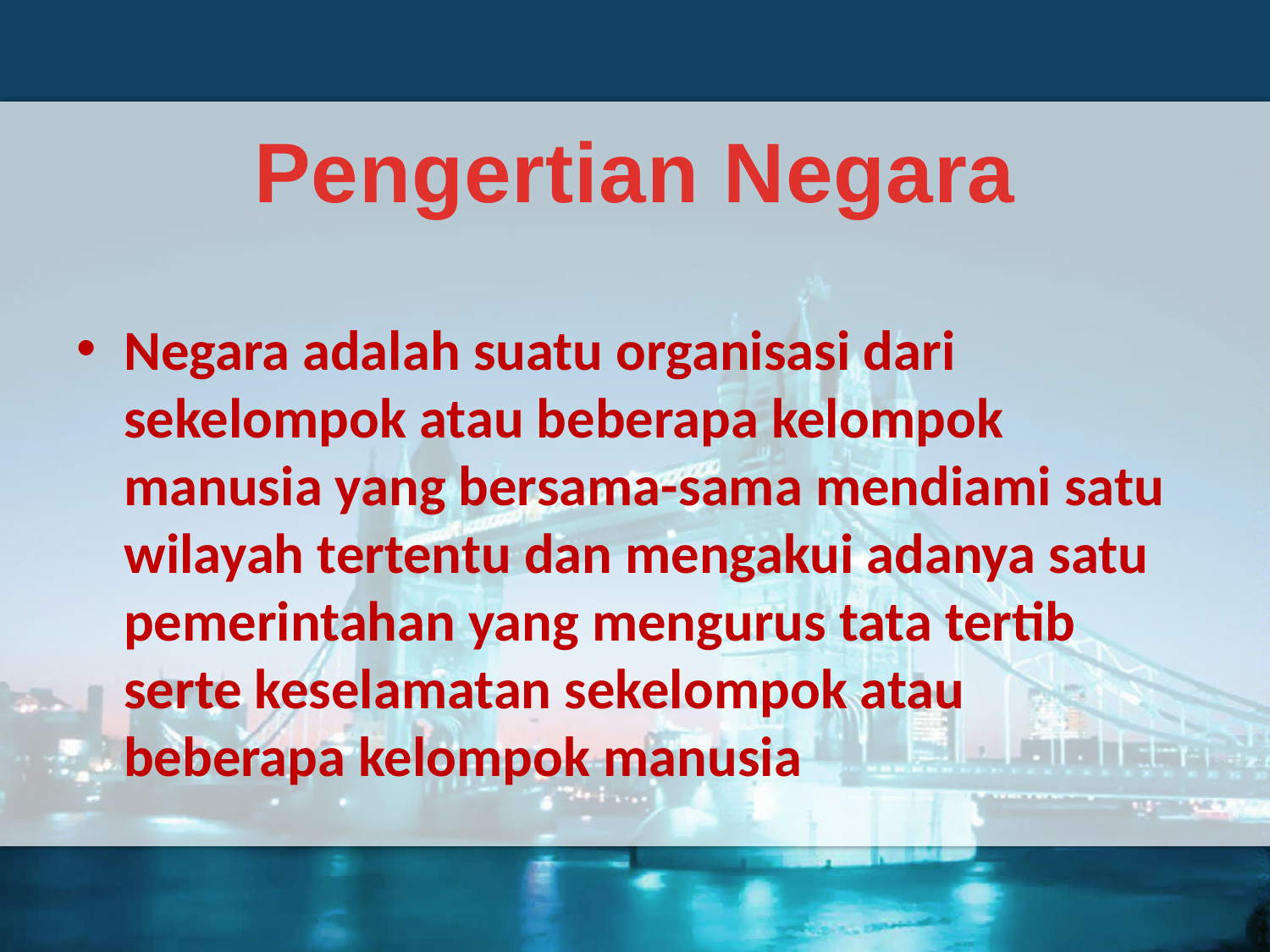

# Pengertian Negara
Negara adalah suatu organisasi dari sekelompok atau beberapa kelompok manusia yang bersama-sama mendiami satu wilayah tertentu dan mengakui adanya satu pemerintahan yang mengurus tata tertib serte keselamatan sekelompok atau beberapa kelompok manusia